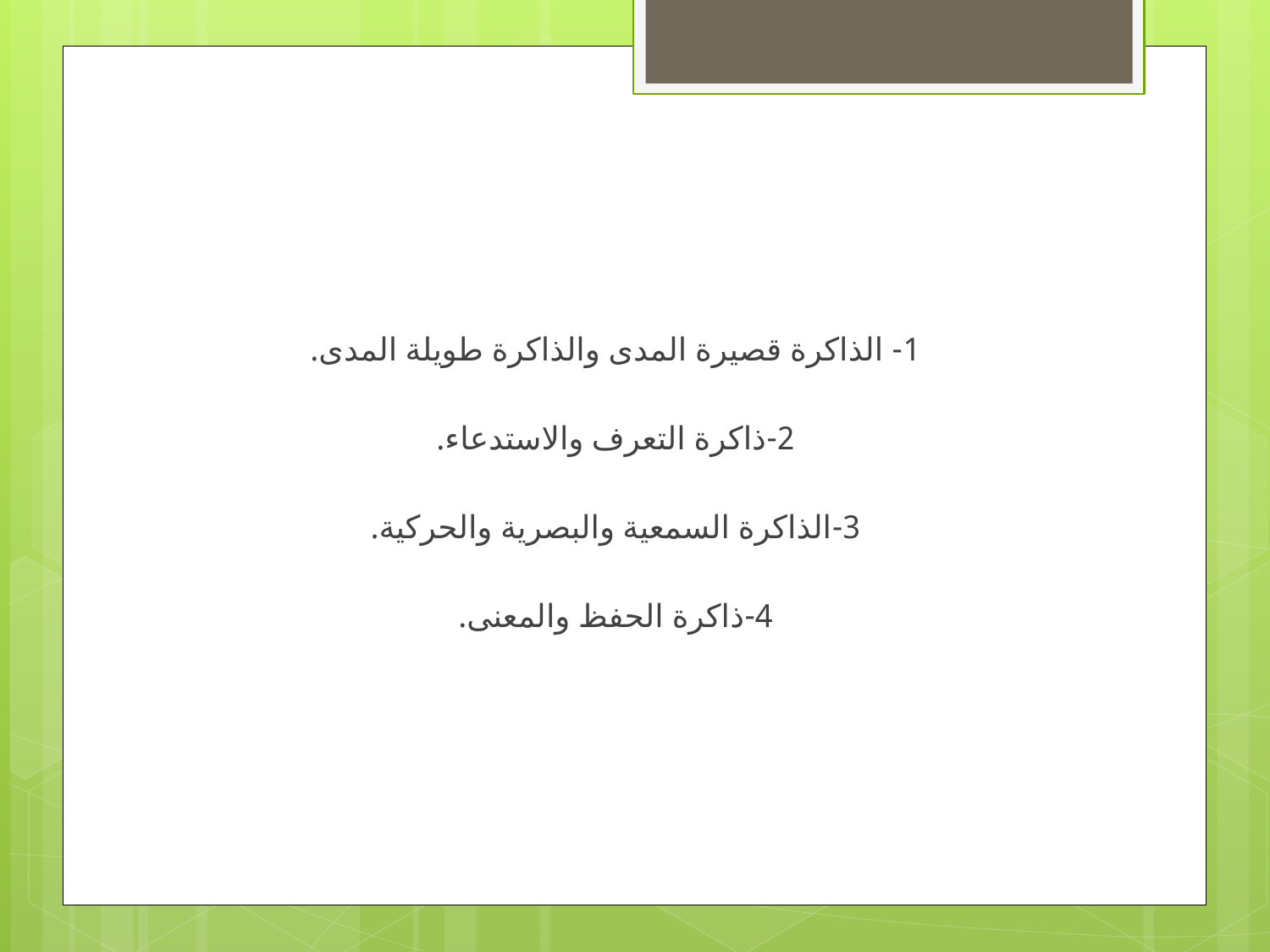

#
1- الذاكرة قصيرة المدى والذاكرة طويلة المدى.

2-ذاكرة التعرف والاستدعاء.

3-الذاكرة السمعية والبصرية والحركية.

4-ذاكرة الحفظ والمعنى.